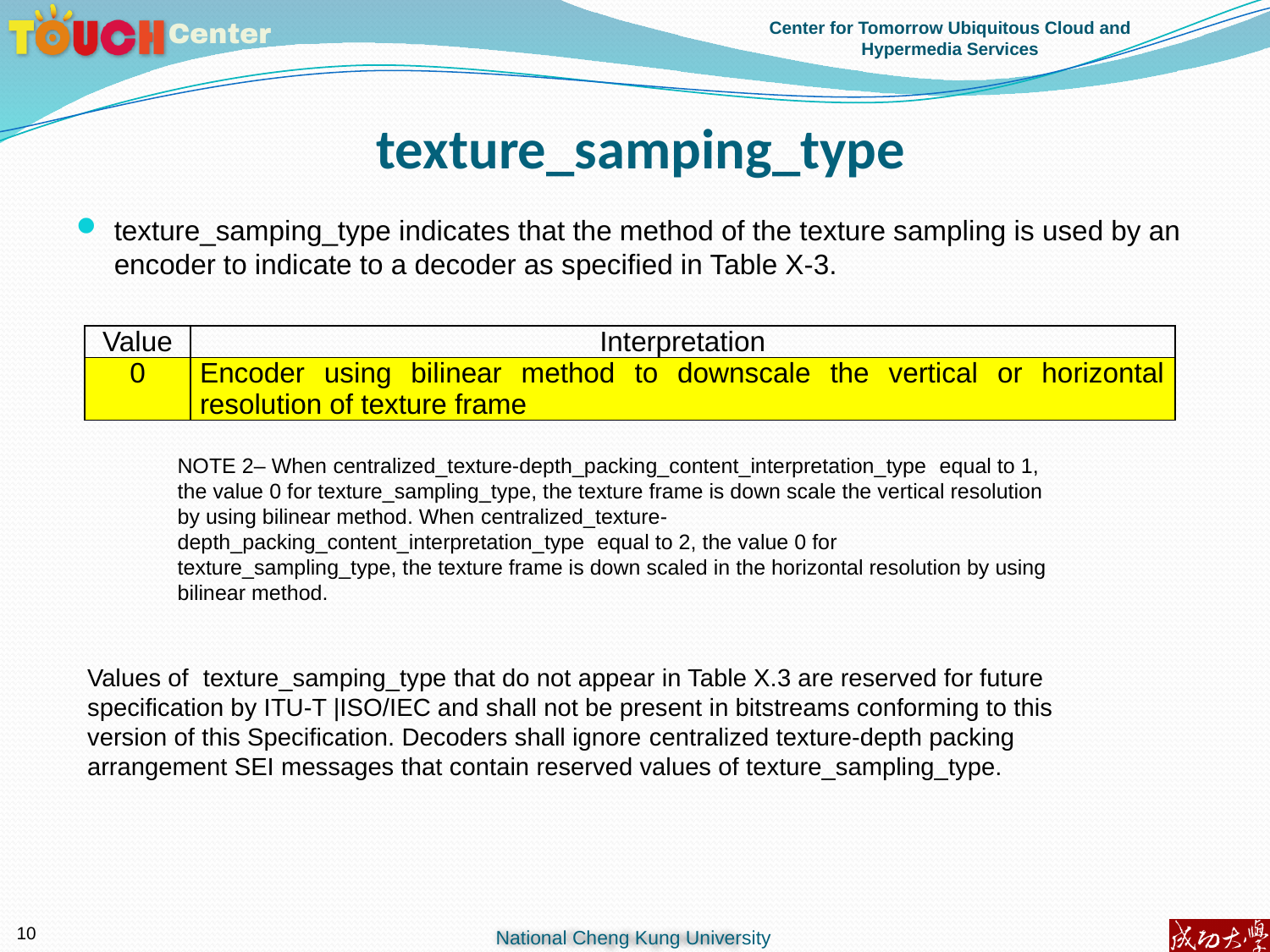

# texture_samping_type
texture_samping_type indicates that the method of the texture sampling is used by an encoder to indicate to a decoder as specified in Table X‑3.

| Value | Interpretation |
| --- | --- |
| 0 | Encoder using bilinear method to downscale the vertical or horizontal resolution of texture frame |
NOTE 2– When centralized_texture-depth_packing_content_interpretation_type  equal to 1, the value 0 for texture_sampling_type, the texture frame is down scale the vertical resolution by using bilinear method. When centralized_texture-depth_packing_content_interpretation_type  equal to 2, the value 0 for texture_sampling_type, the texture frame is down scaled in the horizontal resolution by using bilinear method.
Values of  texture_samping_type that do not appear in Table X.3 are reserved for future specification by ITU-T |ISO/IEC and shall not be present in bitstreams conforming to this version of this Specification. Decoders shall ignore centralized texture-depth packing arrangement SEI messages that contain reserved values of texture_sampling_type.